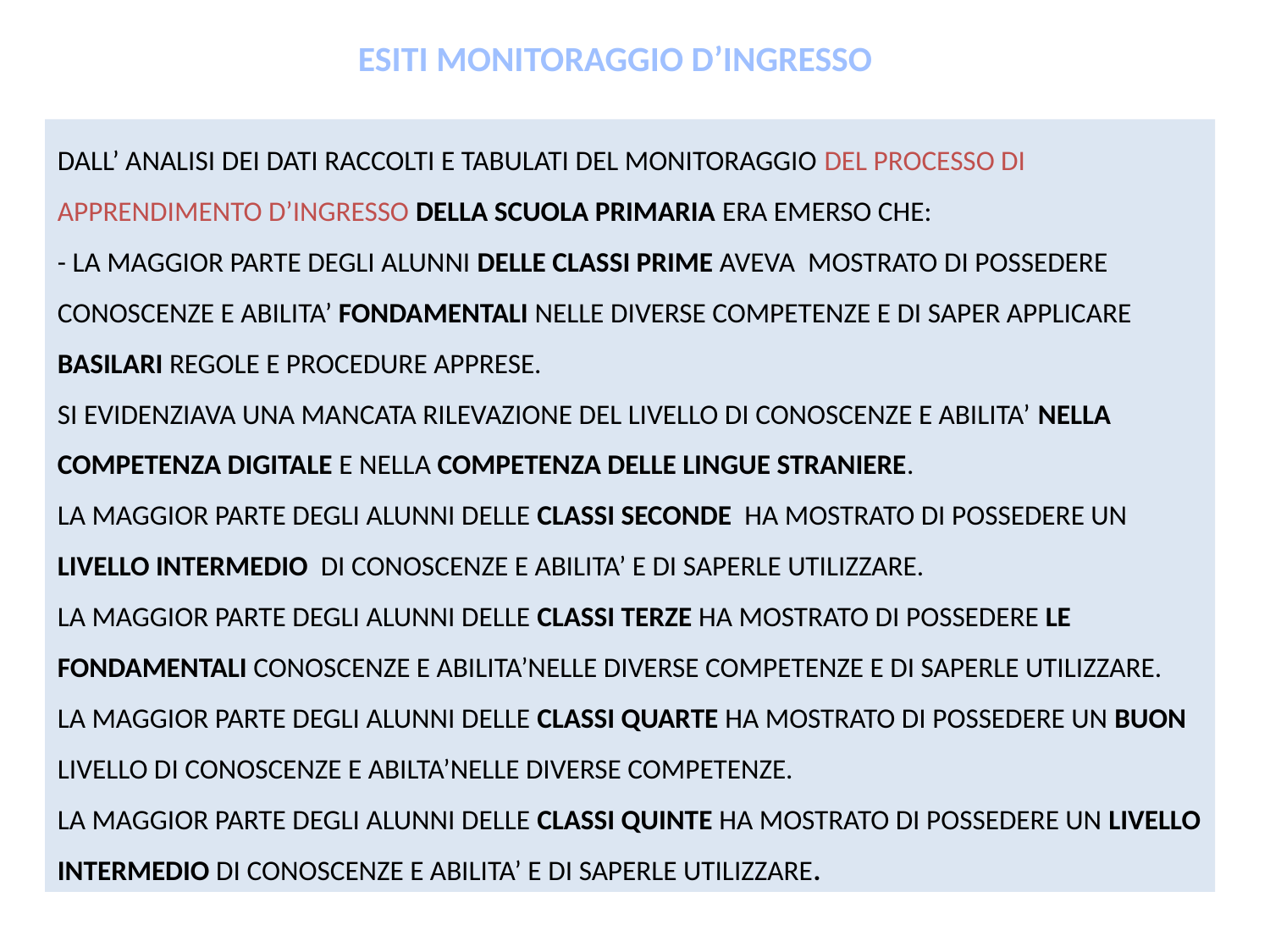

ESITI MONITORAGGIO D’INGRESSO
DALL’ ANALISI DEI DATI RACCOLTI E TABULATI DEL MONITORAGGIO DEL PROCESSO DI APPRENDIMENTO D’INGRESSO DELLA SCUOLA PRIMARIA ERA EMERSO CHE:
- LA MAGGIOR PARTE DEGLI ALUNNI DELLE CLASSI PRIME AVEVA  MOSTRATO DI POSSEDERE CONOSCENZE E ABILITA’ FONDAMENTALI NELLE DIVERSE COMPETENZE E DI SAPER APPLICARE BASILARI REGOLE E PROCEDURE APPRESE.
SI EVIDENZIAVA UNA MANCATA RILEVAZIONE DEL LIVELLO DI CONOSCENZE E ABILITA’ NELLA COMPETENZA DIGITALE E NELLA COMPETENZA DELLE LINGUE STRANIERE.
LA MAGGIOR PARTE DEGLI ALUNNI DELLE CLASSI SECONDE  HA MOSTRATO DI POSSEDERE UN LIVELLO INTERMEDIO  DI CONOSCENZE E ABILITA’ E DI SAPERLE UTILIZZARE.
LA MAGGIOR PARTE DEGLI ALUNNI DELLE CLASSI TERZE HA MOSTRATO DI POSSEDERE LE FONDAMENTALI CONOSCENZE E ABILITA’NELLE DIVERSE COMPETENZE E DI SAPERLE UTILIZZARE.
LA MAGGIOR PARTE DEGLI ALUNNI DELLE CLASSI QUARTE HA MOSTRATO DI POSSEDERE UN BUON LIVELLO DI CONOSCENZE E ABILTA’NELLE DIVERSE COMPETENZE.
LA MAGGIOR PARTE DEGLI ALUNNI DELLE CLASSI QUINTE HA MOSTRATO DI POSSEDERE UN LIVELLO INTERMEDIO DI CONOSCENZE E ABILITA’ E DI SAPERLE UTILIZZARE.